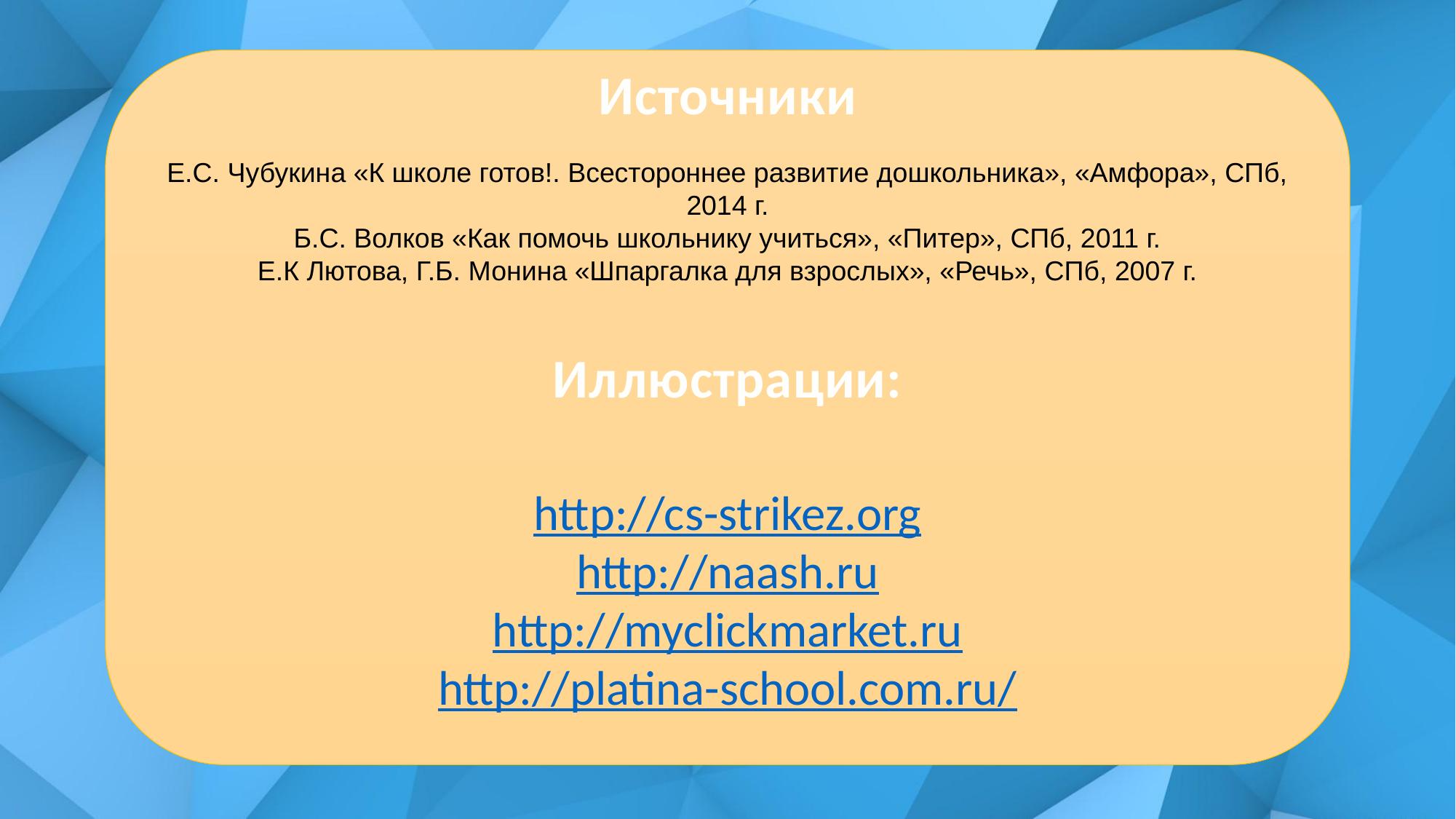

Источники

Иллюстрации:

http://cs-strikez.org
http://naash.ru
http://myclickmarket.ru
http://platina-school.com.ru/
Е.С. Чубукина «К школе готов!. Всестороннее развитие дошкольника», «Амфора», СПб, 2014 г.
Б.С. Волков «Как помочь школьнику учиться», «Питер», СПб, 2011 г.
Е.К Лютова, Г.Б. Монина «Шпаргалка для взрослых», «Речь», СПб, 2007 г.